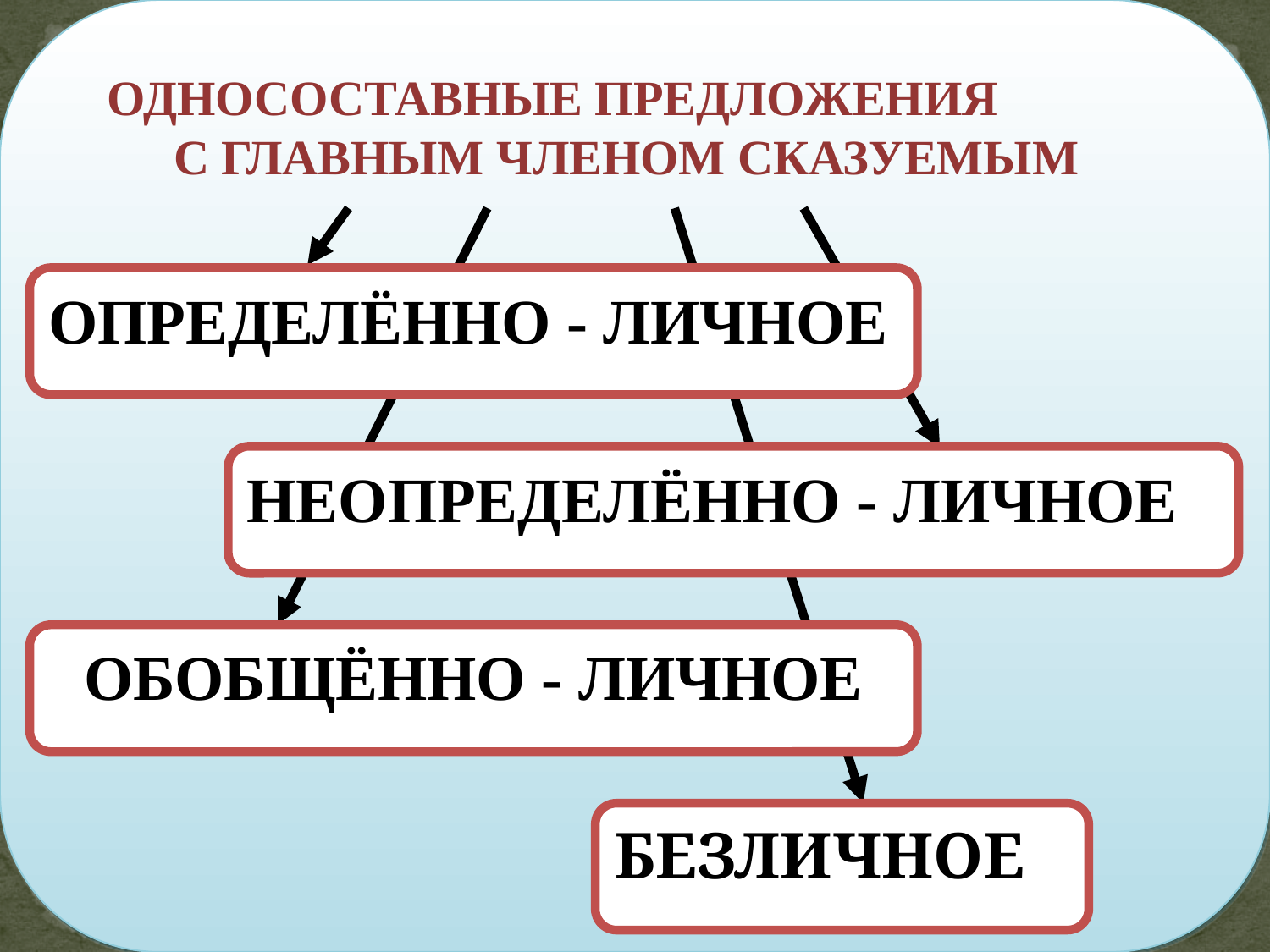

ОДНОСОСТАВНЫЕ ПРЕДЛОЖЕНИЯ
       С ГЛАВНЫМ ЧЛЕНОМ СКАЗУЕМЫМ

ОПРЕДЕЛЁННО - ЛИЧНОЕ
НЕОПРЕДЕЛЁННО - ЛИЧНОЕ
ОБОБЩЁННО - ЛИЧНОЕ
БЕЗЛИЧНОЕ